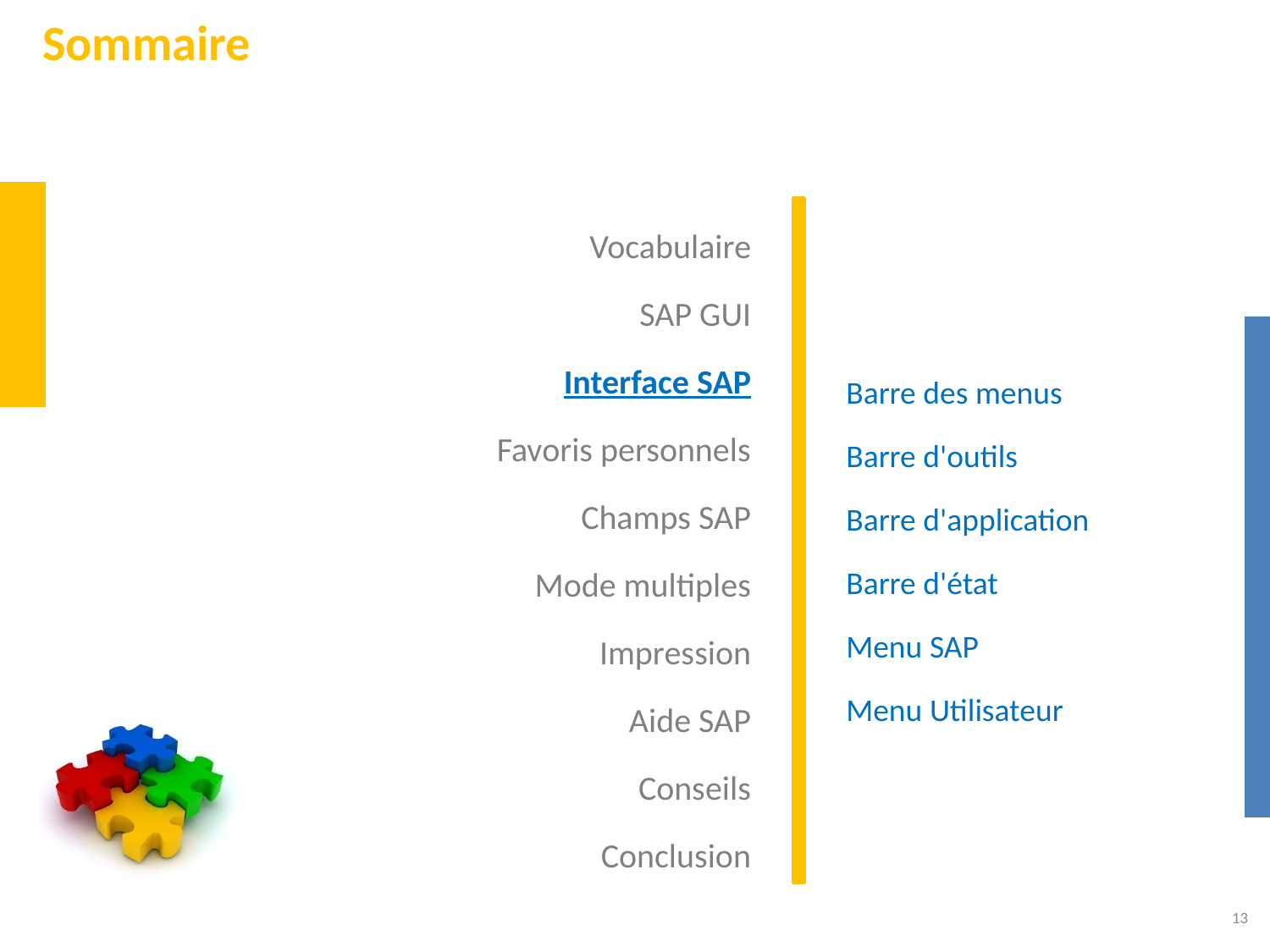

# Sommaire
Vocabulaire
SAP GUI
Interface SAP
Favoris personnels
Champs SAP
Mode multiples
Impression
Aide SAP
Conseils
Conclusion
Barre des menus
Barre d'outils
Barre d'application
Barre d'état
Menu SAP
Menu Utilisateur
13